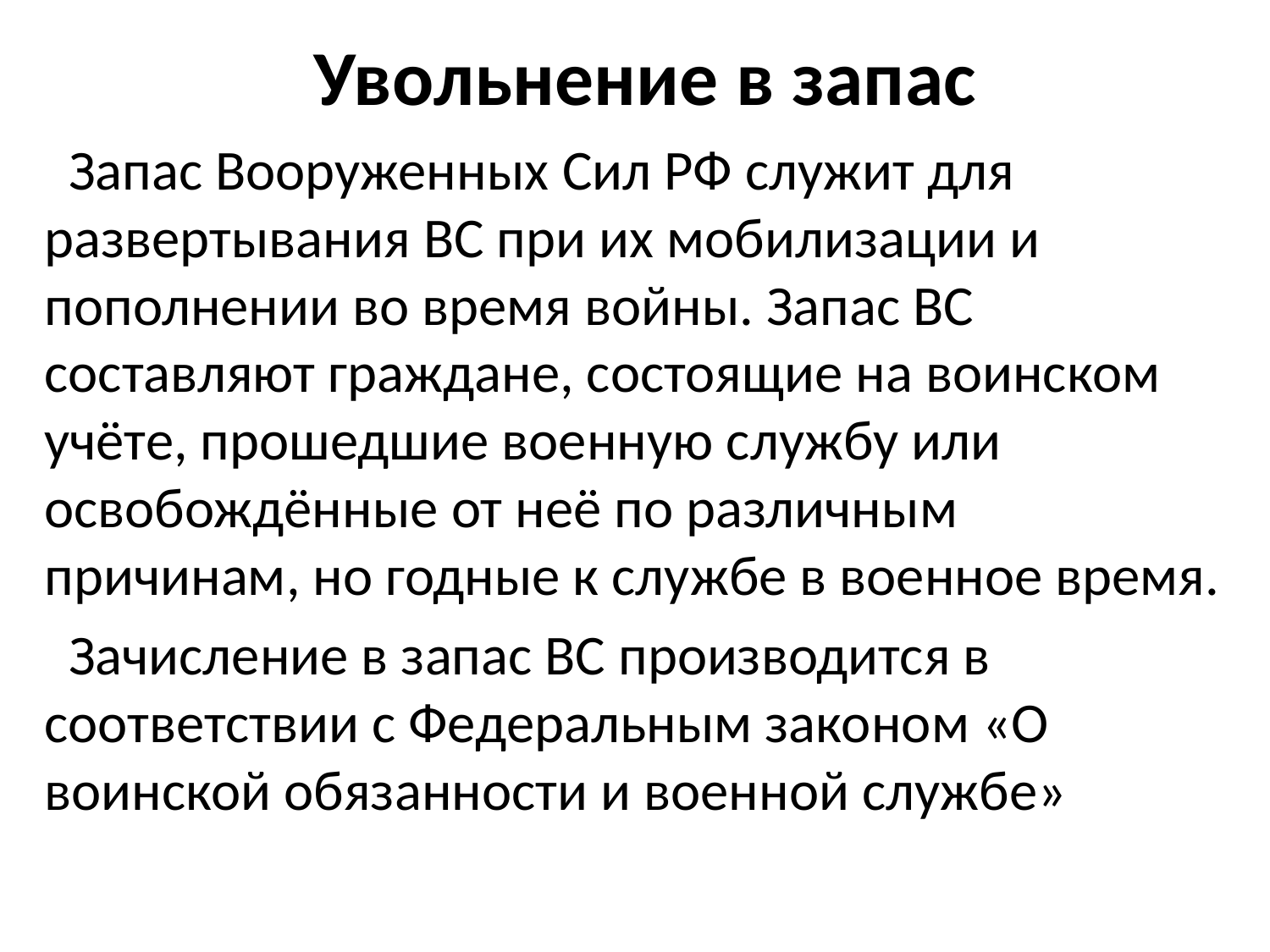

# Увольнение в запас
Запас Вооруженных Сил РФ служит для развертывания ВС при их мобилизации и пополнении во время войны. Запас ВС составляют граждане, состоящие на воинском учёте, прошедшие военную службу или освобождённые от неё по различным причинам, но годные к службе в военное время.
Зачисление в запас ВС производится в соответствии с Федеральным законом «О воинской обязанности и военной службе»